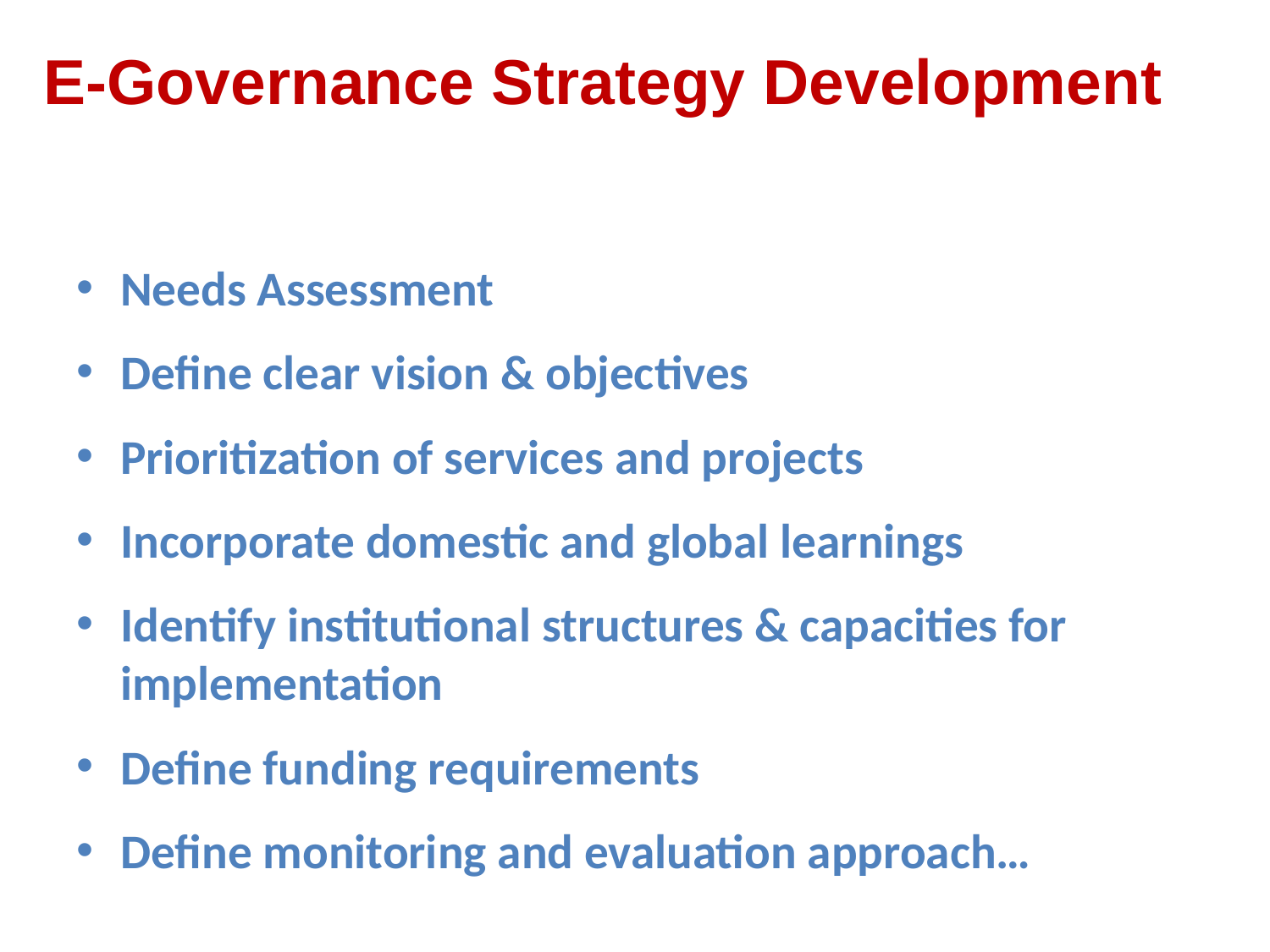

# E-Governance Strategy Development

Needs Assessment
Define clear vision & objectives
Prioritization of services and projects
Incorporate domestic and global learnings
Identify institutional structures & capacities for implementation
Define funding requirements
Define monitoring and evaluation approach…